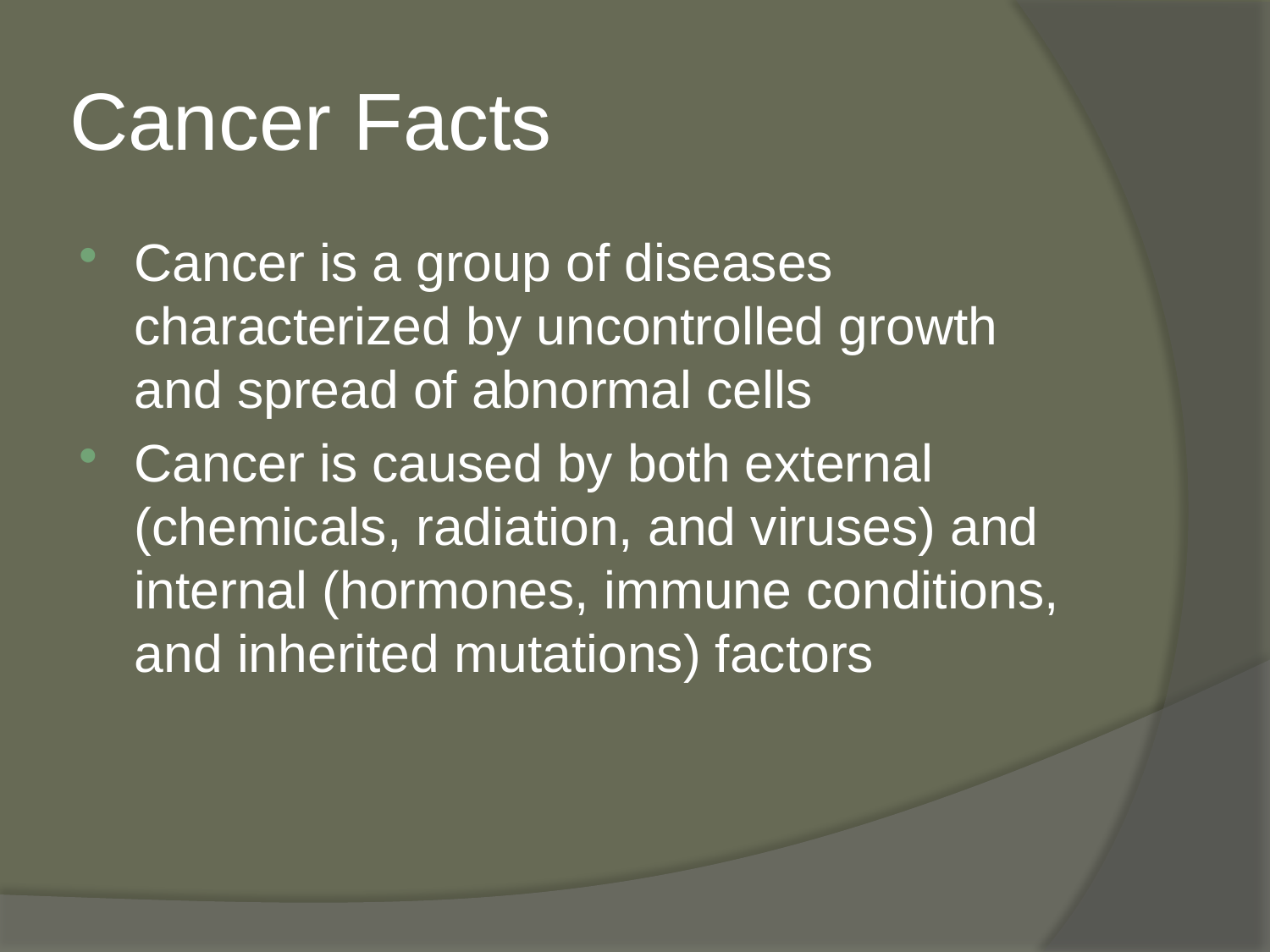

# Cancer Facts
Cancer is a group of diseases characterized by uncontrolled growth and spread of abnormal cells
Cancer is caused by both external (chemicals, radiation, and viruses) and internal (hormones, immune conditions, and inherited mutations) factors